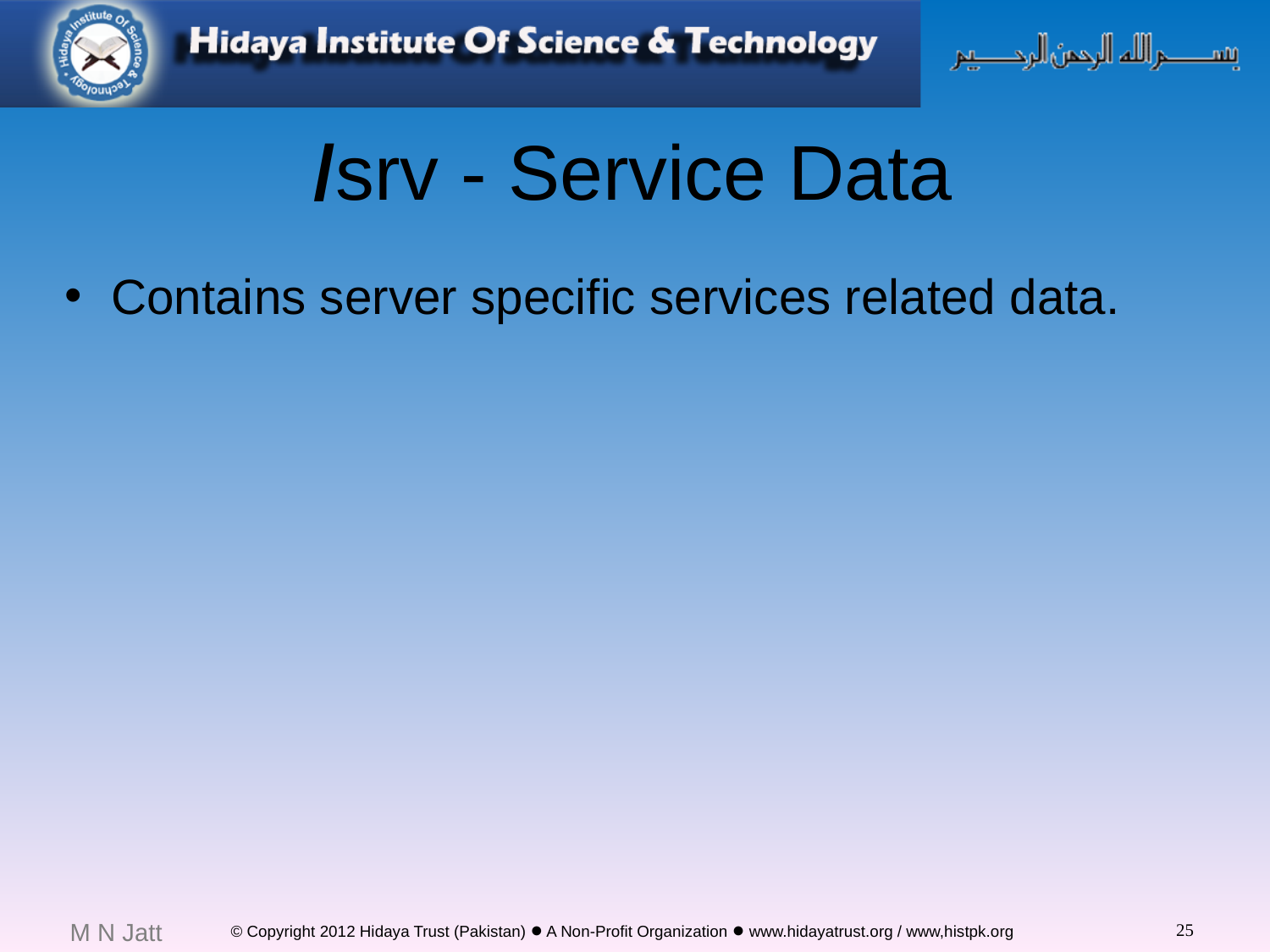

# /srv - Service Data
Contains server specific services related data.

25